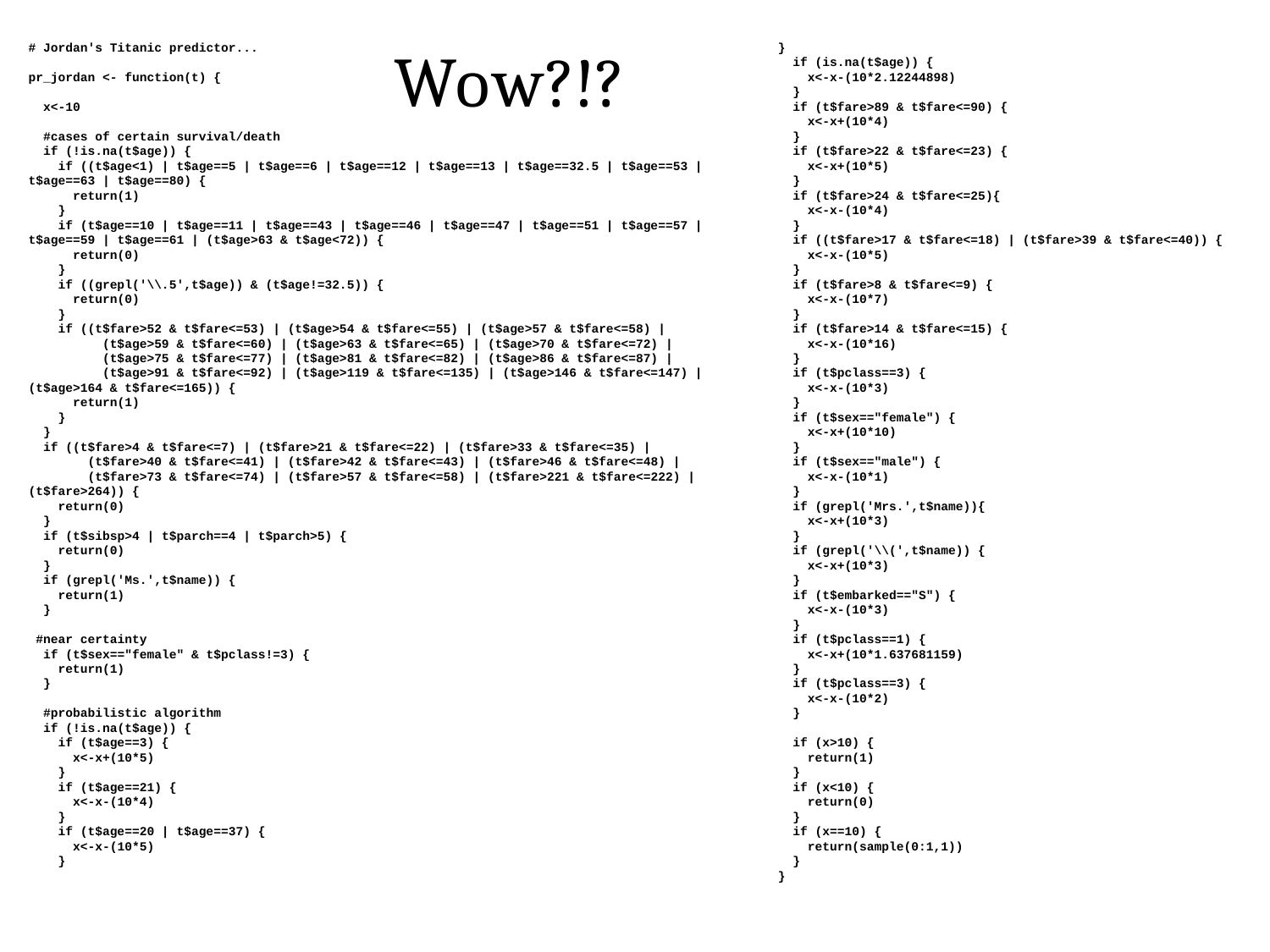

Wow?!?
# Jordan's Titanic predictor...

pr_jordan <- function(t) {

  x<-10

  #cases of certain survival/death
  if (!is.na(t$age)) {
    if ((t$age<1) | t$age==5 | t$age==6 | t$age==12 | t$age==13 | t$age==32.5 | t$age==53 | t$age==63 | t$age==80) {
      return(1)
    }
    if (t$age==10 | t$age==11 | t$age==43 | t$age==46 | t$age==47 | t$age==51 | t$age==57 | t$age==59 | t$age==61 | (t$age>63 & t$age<72)) {
      return(0)
    }
    if ((grepl('\\.5',t$age)) & (t$age!=32.5)) {
      return(0)
    }
    if ((t$fare>52 & t$fare<=53) | (t$age>54 & t$fare<=55) | (t$age>57 & t$fare<=58) |
          (t$age>59 & t$fare<=60) | (t$age>63 & t$fare<=65) | (t$age>70 & t$fare<=72) |
          (t$age>75 & t$fare<=77) | (t$age>81 & t$fare<=82) | (t$age>86 & t$fare<=87) |
          (t$age>91 & t$fare<=92) | (t$age>119 & t$fare<=135) | (t$age>146 & t$fare<=147) | (t$age>164 & t$fare<=165)) {
      return(1)
    }
  }
  if ((t$fare>4 & t$fare<=7) | (t$fare>21 & t$fare<=22) | (t$fare>33 & t$fare<=35) |
        (t$fare>40 & t$fare<=41) | (t$fare>42 & t$fare<=43) | (t$fare>46 & t$fare<=48) |
        (t$fare>73 & t$fare<=74) | (t$fare>57 & t$fare<=58) | (t$fare>221 & t$fare<=222) | (t$fare>264)) {
    return(0)
  }
  if (t$sibsp>4 | t$parch==4 | t$parch>5) {
    return(0)
  }
  if (grepl('Ms.',t$name)) {
    return(1)
  }

 #near certainty
  if (t$sex=="female" & t$pclass!=3) {
    return(1)
  }

  #probabilistic algorithm
  if (!is.na(t$age)) {
    if (t$age==3) {
      x<-x+(10*5)
    }
    if (t$age==21) {
      x<-x-(10*4)
    }
    if (t$age==20 | t$age==37) {
      x<-x-(10*5)
    }

}
  if (is.na(t$age)) {
    x<-x-(10*2.12244898)
  }
  if (t$fare>89 & t$fare<=90) {
    x<-x+(10*4)
  }
  if (t$fare>22 & t$fare<=23) {
    x<-x+(10*5)
  }
  if (t$fare>24 & t$fare<=25){
    x<-x-(10*4)
  }
  if ((t$fare>17 & t$fare<=18) | (t$fare>39 & t$fare<=40)) {
    x<-x-(10*5)
  }
  if (t$fare>8 & t$fare<=9) {
    x<-x-(10*7)
  }
  if (t$fare>14 & t$fare<=15) {
    x<-x-(10*16)
  }
  if (t$pclass==3) {
    x<-x-(10*3)
  }
  if (t$sex=="female") {
    x<-x+(10*10)
  }
  if (t$sex=="male") {
    x<-x-(10*1)
  }
  if (grepl('Mrs.',t$name)){
    x<-x+(10*3)
  }
  if (grepl('\\(',t$name)) {
    x<-x+(10*3)
  }
  if (t$embarked=="S") {
    x<-x-(10*3)
  }
  if (t$pclass==1) {
    x<-x+(10*1.637681159)
  }
  if (t$pclass==3) {
    x<-x-(10*2)
  }

  if (x>10) {
    return(1)
  }
  if (x<10) {
    return(0)
  }
  if (x==10) {
    return(sample(0:1,1))
  }
}